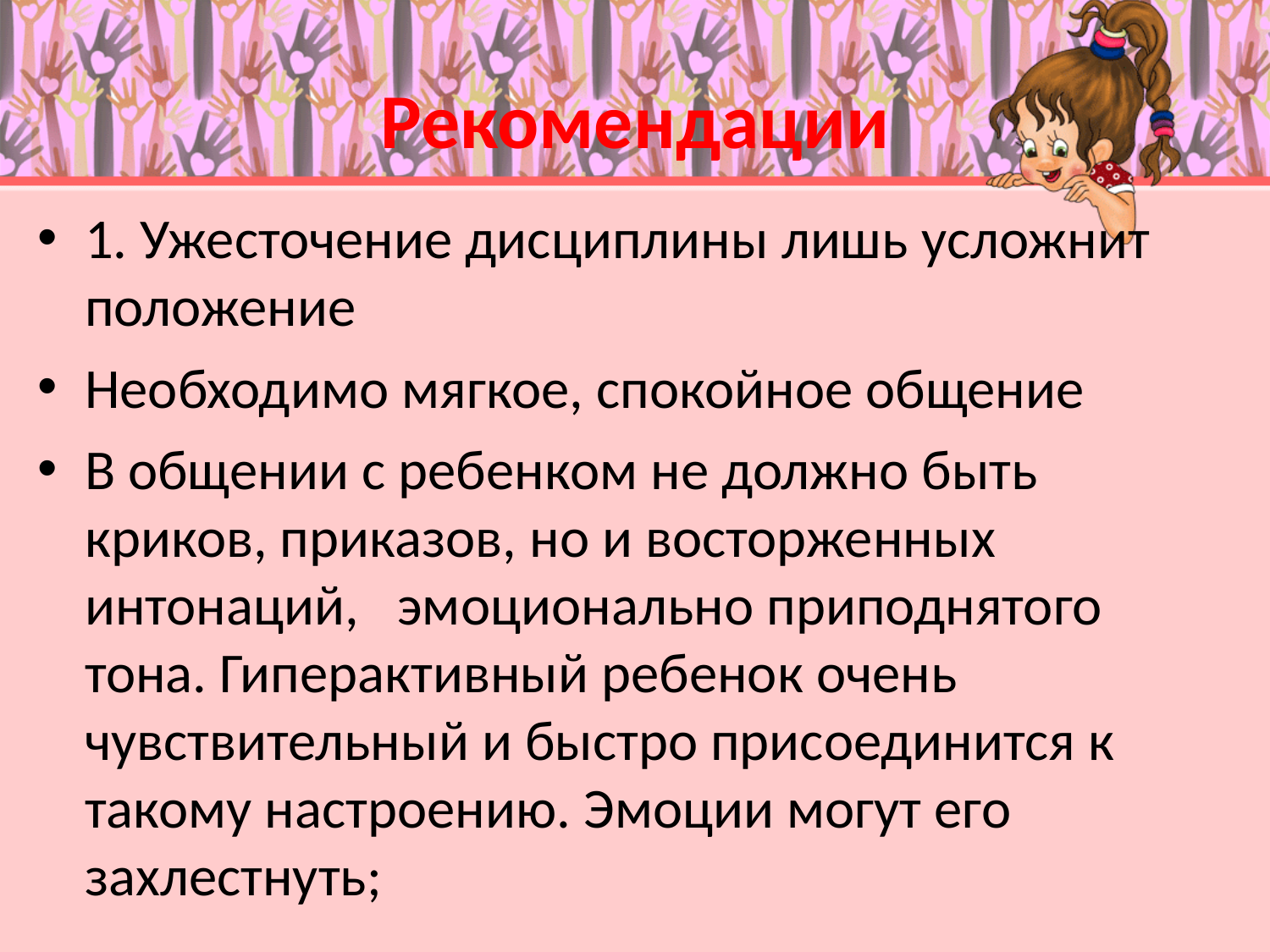

Рекомендации
1. Ужесточение дисциплины лишь усложнит положение
Необходимо мягкое, спокойное общение
В общении с ребенком не должно быть криков, приказов, но и восторженных интонаций,   эмоционально приподнятого тона. Гиперактивный ребенок очень чувствительный и быстро присоединится к такому настроению. Эмоции могут его захлестнуть;